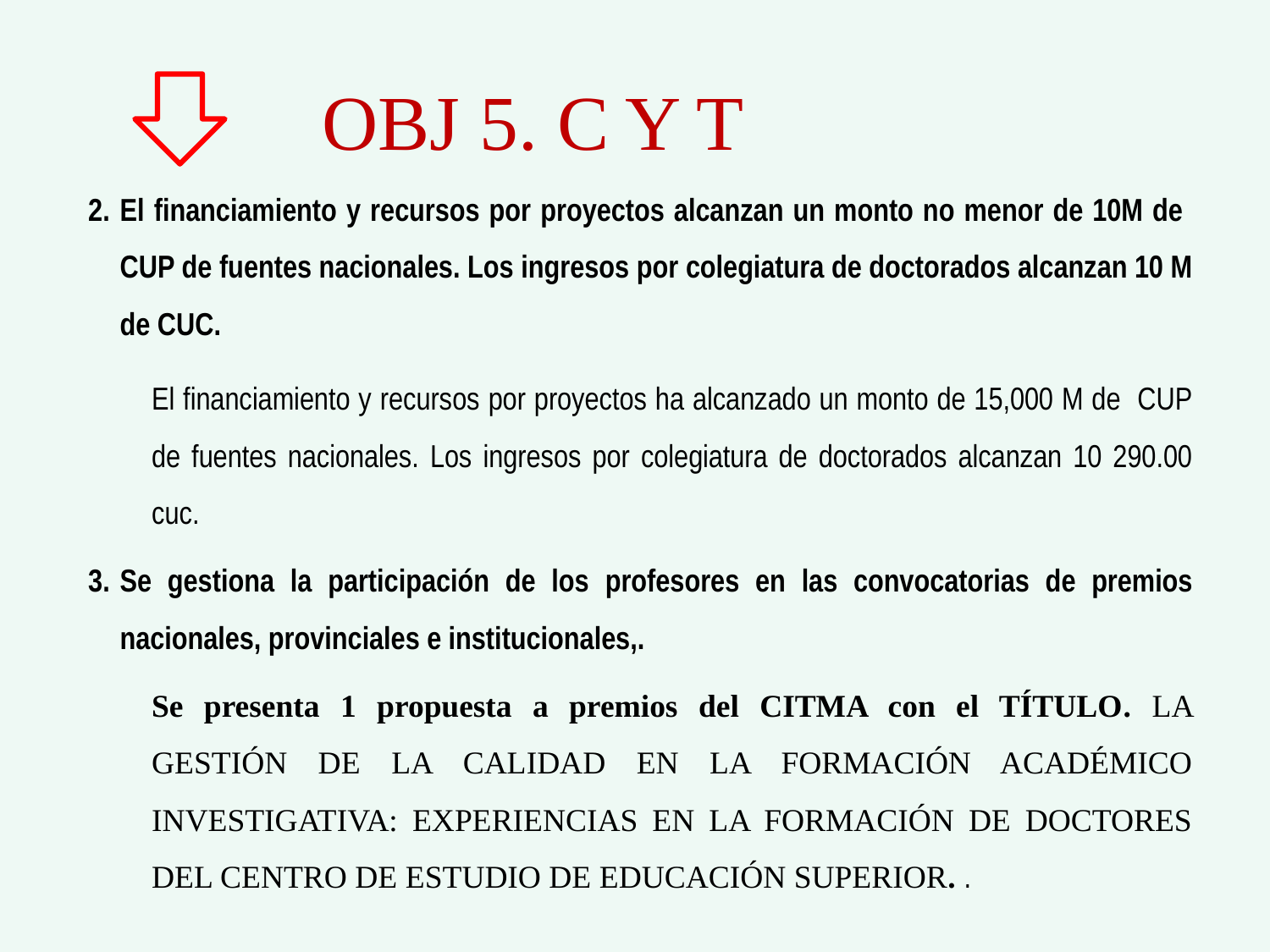

# OBJ 5. C Y T

El financiamiento y recursos por proyectos alcanzan un monto no menor de 10M de  CUP de fuentes nacionales. Los ingresos por colegiatura de doctorados alcanzan 10 M de CUC.
El financiamiento y recursos por proyectos ha alcanzado un monto de 15,000 M de  CUP de fuentes nacionales. Los ingresos por colegiatura de doctorados alcanzan 10 290.00 cuc.
Se gestiona la participación de los profesores en las convocatorias de premios nacionales, provinciales e institucionales,.
Se presenta 1 propuesta a premios del CITMA con el TÍTULO. LA GESTIÓN DE LA CALIDAD EN LA FORMACIÓN ACADÉMICO INVESTIGATIVA: EXPERIENCIAS EN LA FORMACIÓN DE DOCTORES DEL CENTRO DE ESTUDIO DE EDUCACIÓN SUPERIOR. .